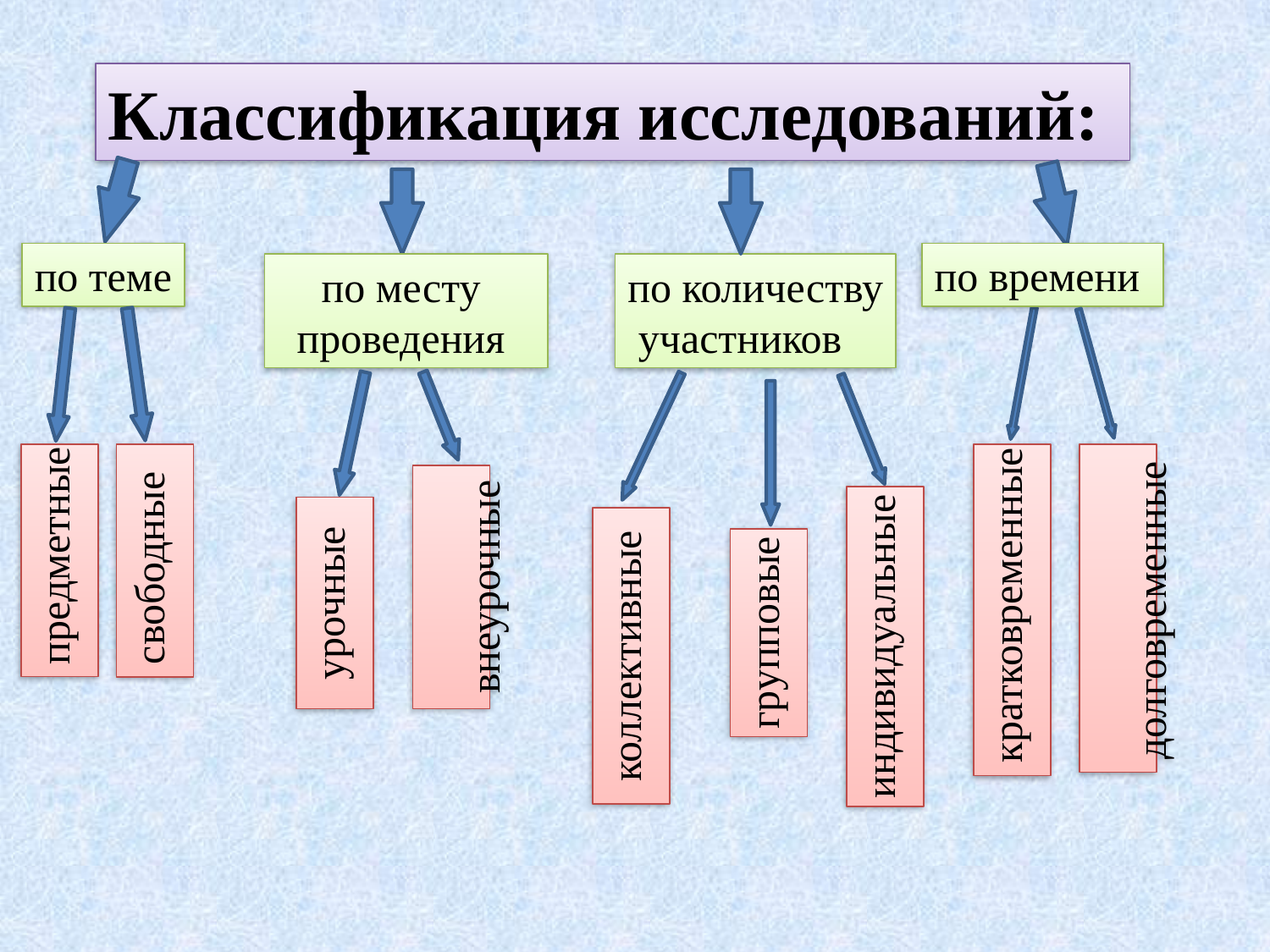

Классификация исследований:

по теме
по времени
по месту
проведения
по количеству
 участников

предметные
свободные
кратковременные
 долговременные
 внеурочные
индивидуальные
урочные
коллективные
групповые